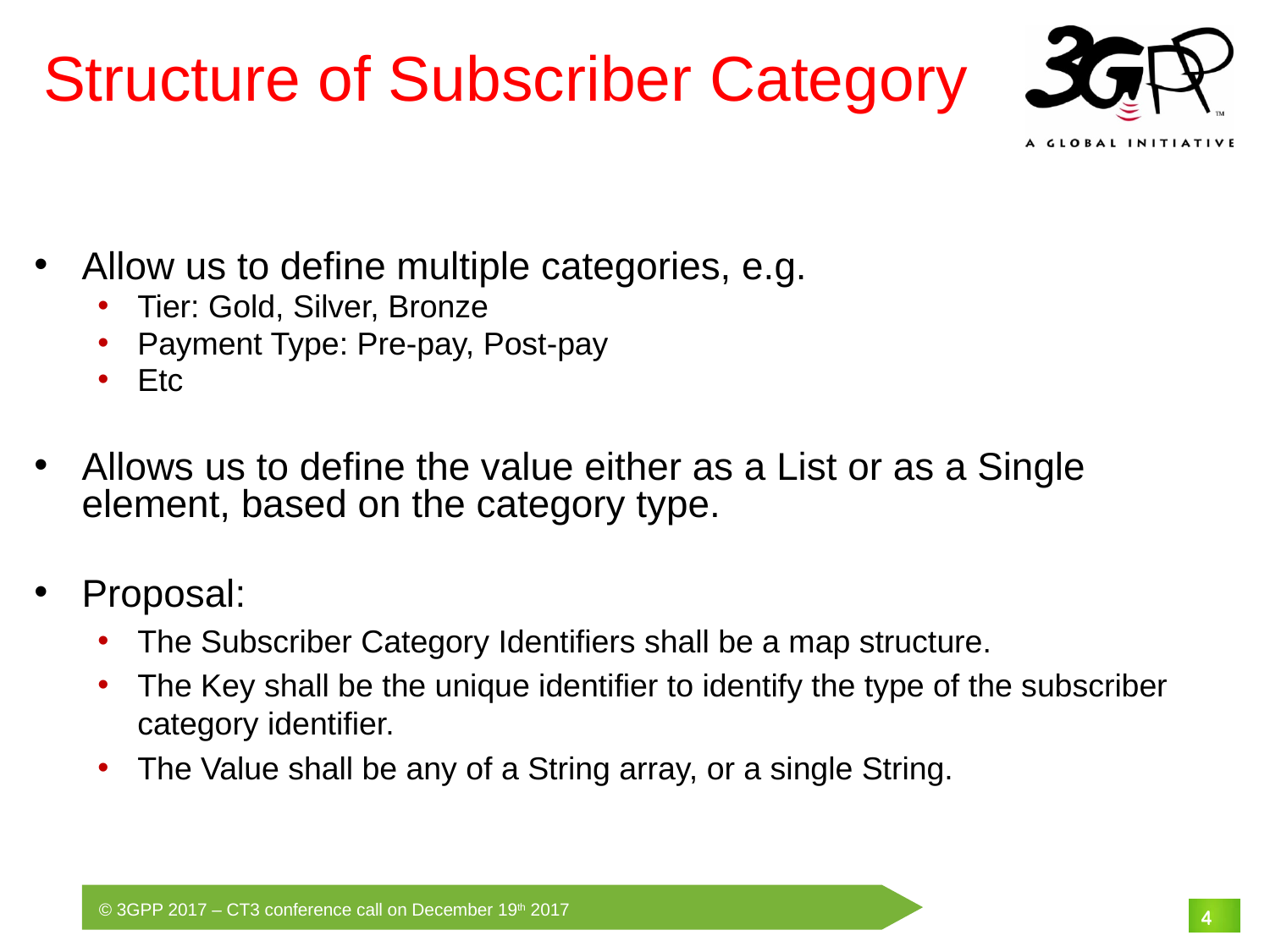

# Structure of Subscriber Category

Allow us to define multiple categories, e.g.
Tier: Gold, Silver, Bronze
Payment Type: Pre-pay, Post-pay
Etc

Allows us to define the value either as a List or as a Single element, based on the category type.

Proposal:
The Subscriber Category Identifiers shall be a map structure.
The Key shall be the unique identifier to identify the type of the subscriber category identifier.
The Value shall be any of a String array, or a single String.

4
4